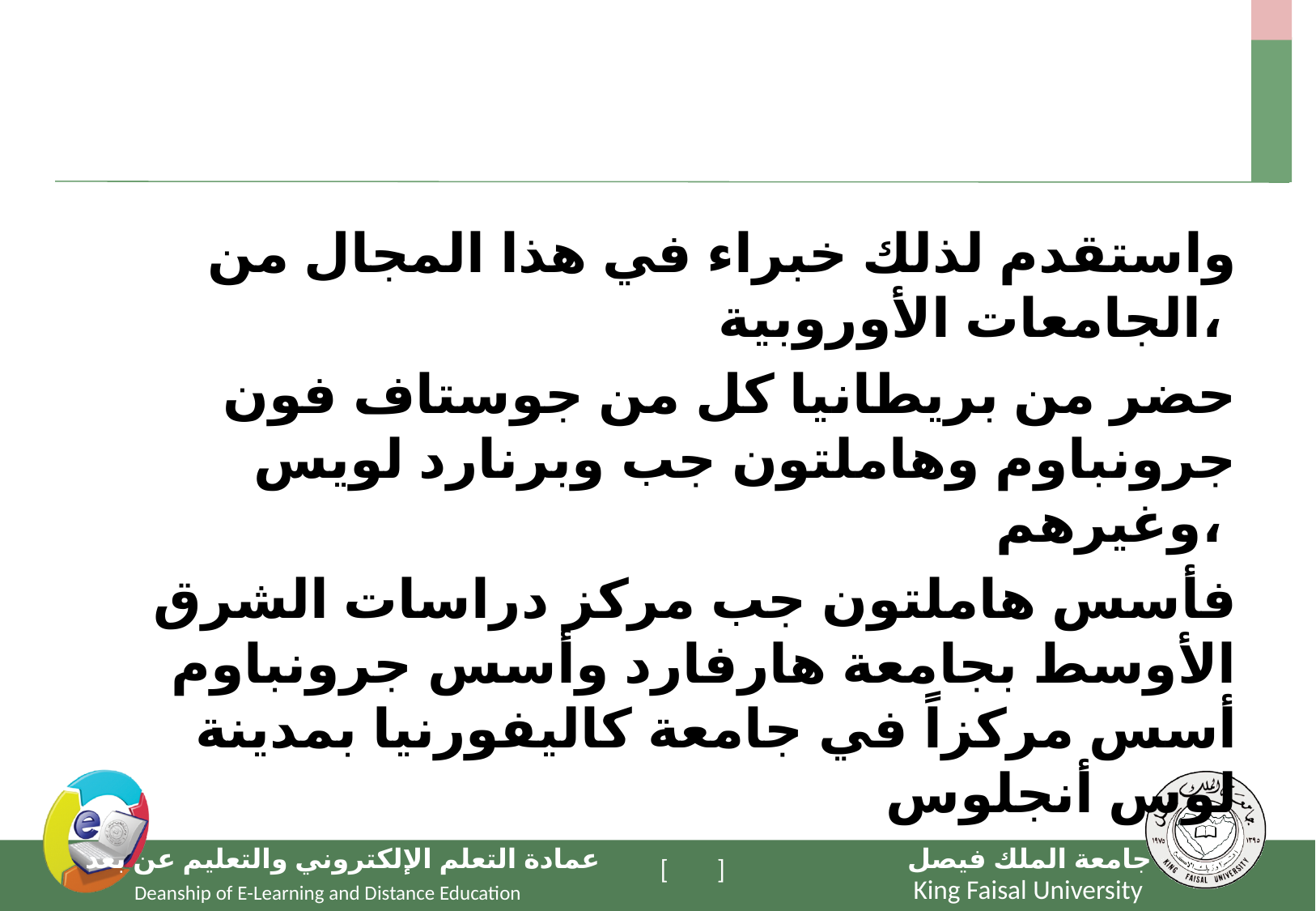

#
واستقدم لذلك خبراء في هذا المجال من الجامعات الأوروبية،
حضر من بريطانيا كل من جوستاف فون جرونباوم وهاملتون جب وبرنارد لويس وغيرهم،
فأسس هاملتون جب مركز دراسات الشرق الأوسط بجامعة هارفارد وأسس جرونباوم أسس مركزاً في جامعة كاليفورنيا بمدينة لوس أنجلوس